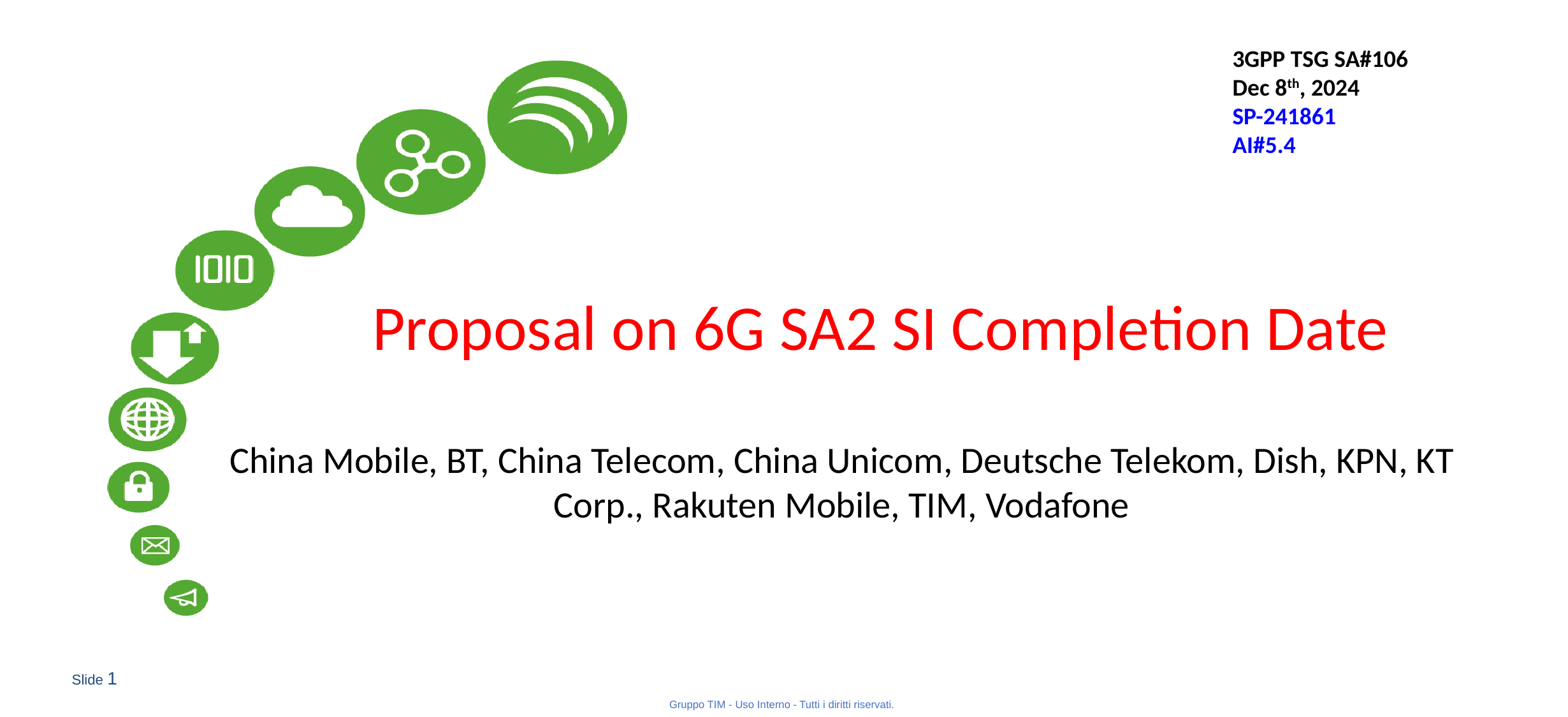

3GPP TSG SA#106
Dec 8th, 2024
SP-241861
AI#5.4
# Proposal on 6G SA2 SI Completion Date
China Mobile, BT, China Telecom, China Unicom, Deutsche Telekom, Dish, KPN, KT Corp., Rakuten Mobile, TIM, Vodafone